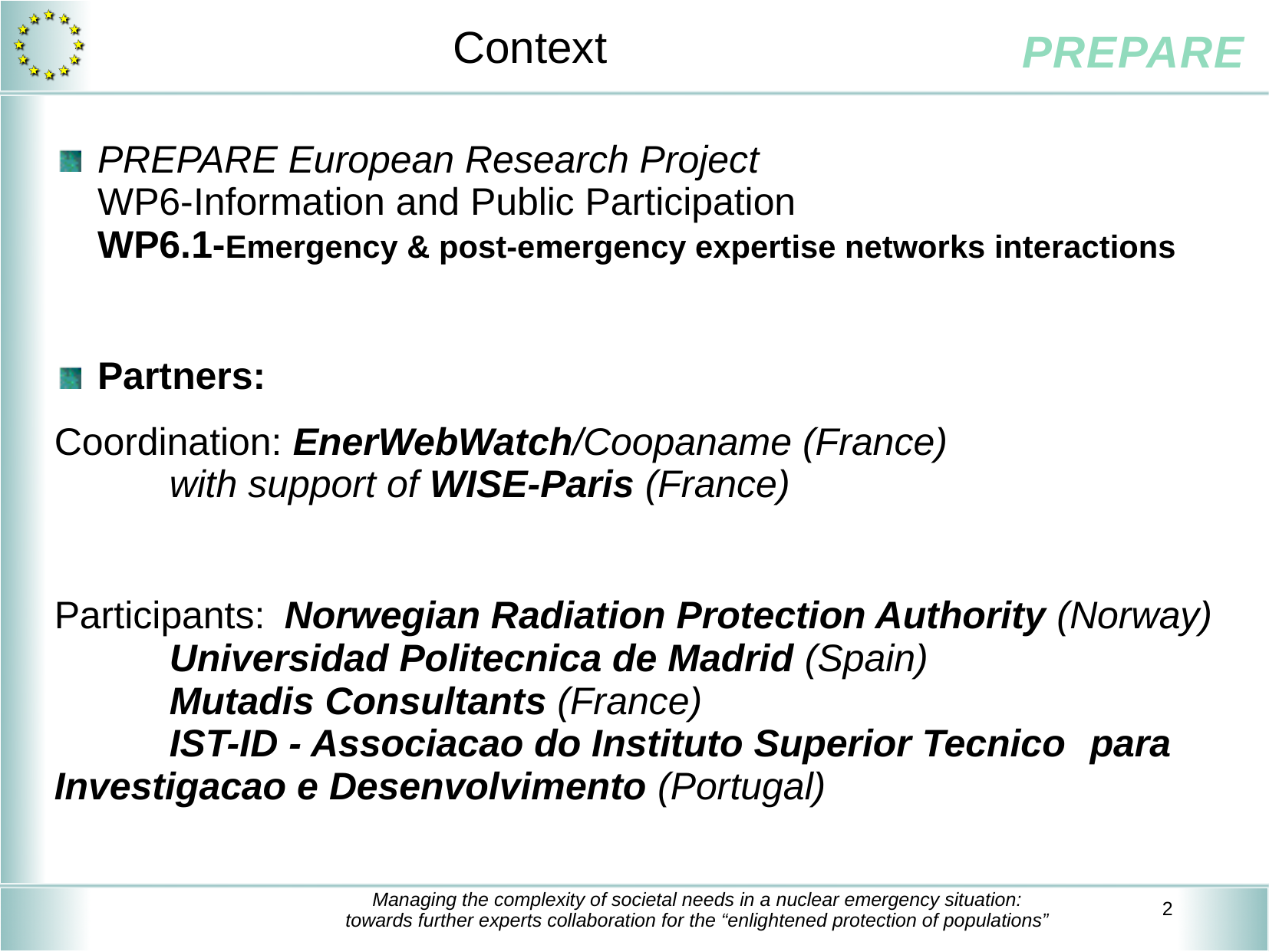

# Context
PREPARE European Research Project
WP6-Information and Public Participation
WP6.1-Emergency & post-emergency expertise networks interactions

Partners:
Coordination: EnerWebWatch/Coopaname (France)
	with support of WISE-Paris (France)

Participants:	Norwegian Radiation Protection Authority (Norway)
	Universidad Politecnica de Madrid (Spain)
	Mutadis Consultants (France)
	IST-ID - Associacao do Instituto Superior Tecnico 	para Investigacao e Desenvolvimento (Portugal)